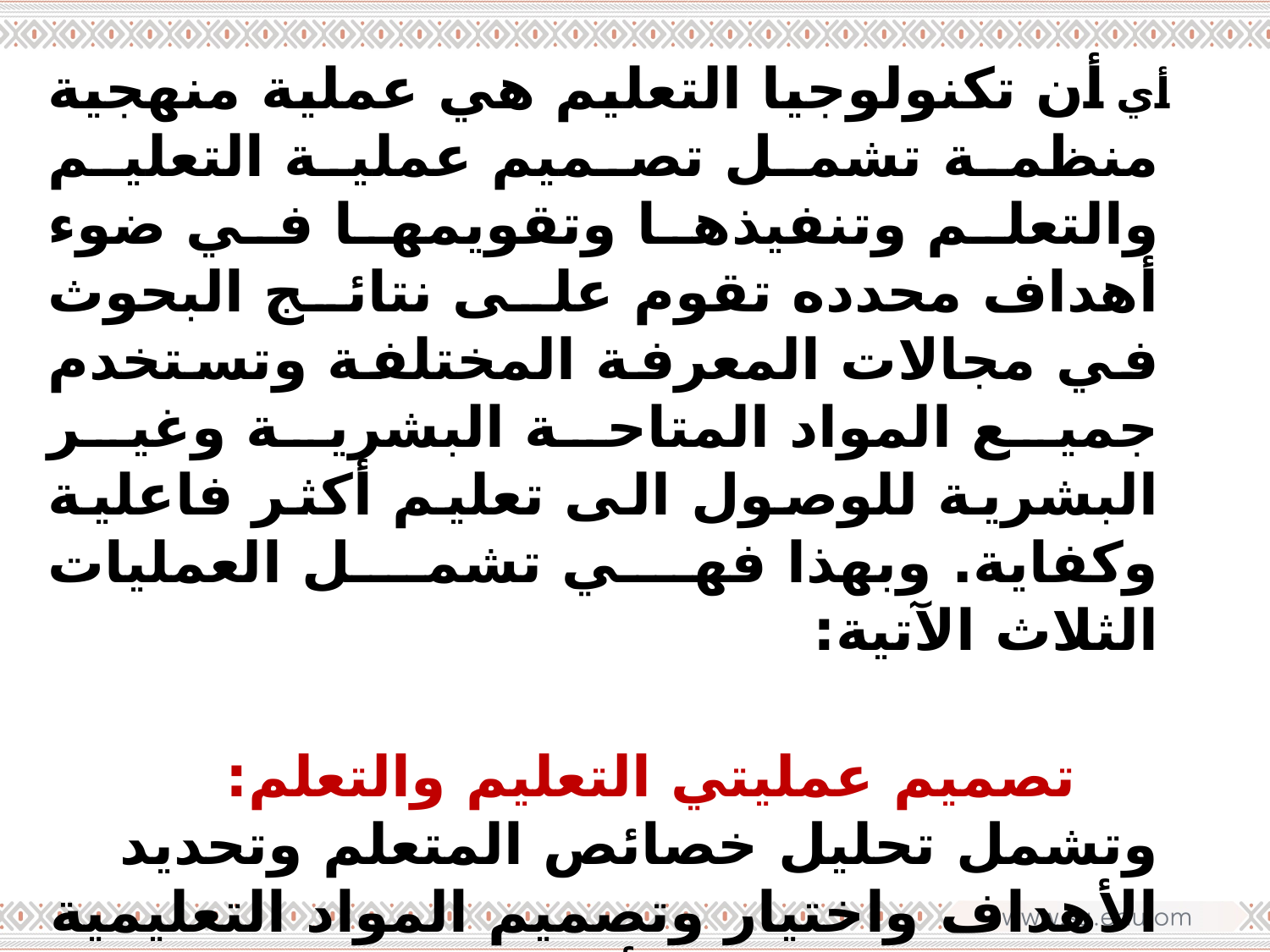

أي أن تكنولوجيا التعليم هي عملية منهجية منظمة تشمل تصميم عملية التعليم والتعلم وتنفيذها وتقويمها في ضوء أهداف محدده تقوم على نتائج البحوث في مجالات المعرفة المختلفة وتستخدم جميع المواد المتاحة البشرية وغير البشرية للوصول الى تعليم أكثر فاعلية وكفاية. وبهذا فهي تشمل العمليات الثلاث الآتية:
1- تصميم عمليتي التعليم والتعلم: وتشمل تحليل خصائص المتعلم وتحديد الأهداف واختيار وتصميم المواد التعليمية المناسبة لتحقيق الأهداف التعليمية
2- تنفيذ عمليتي التعليم والتعلم: وتشمل استخدام المواد التعليمية والتعرف على استجابة المتعلم
3- تقويم عمليتي التعليم والتعلم: وتشمل مدى تحقق الأهداف التعليمية